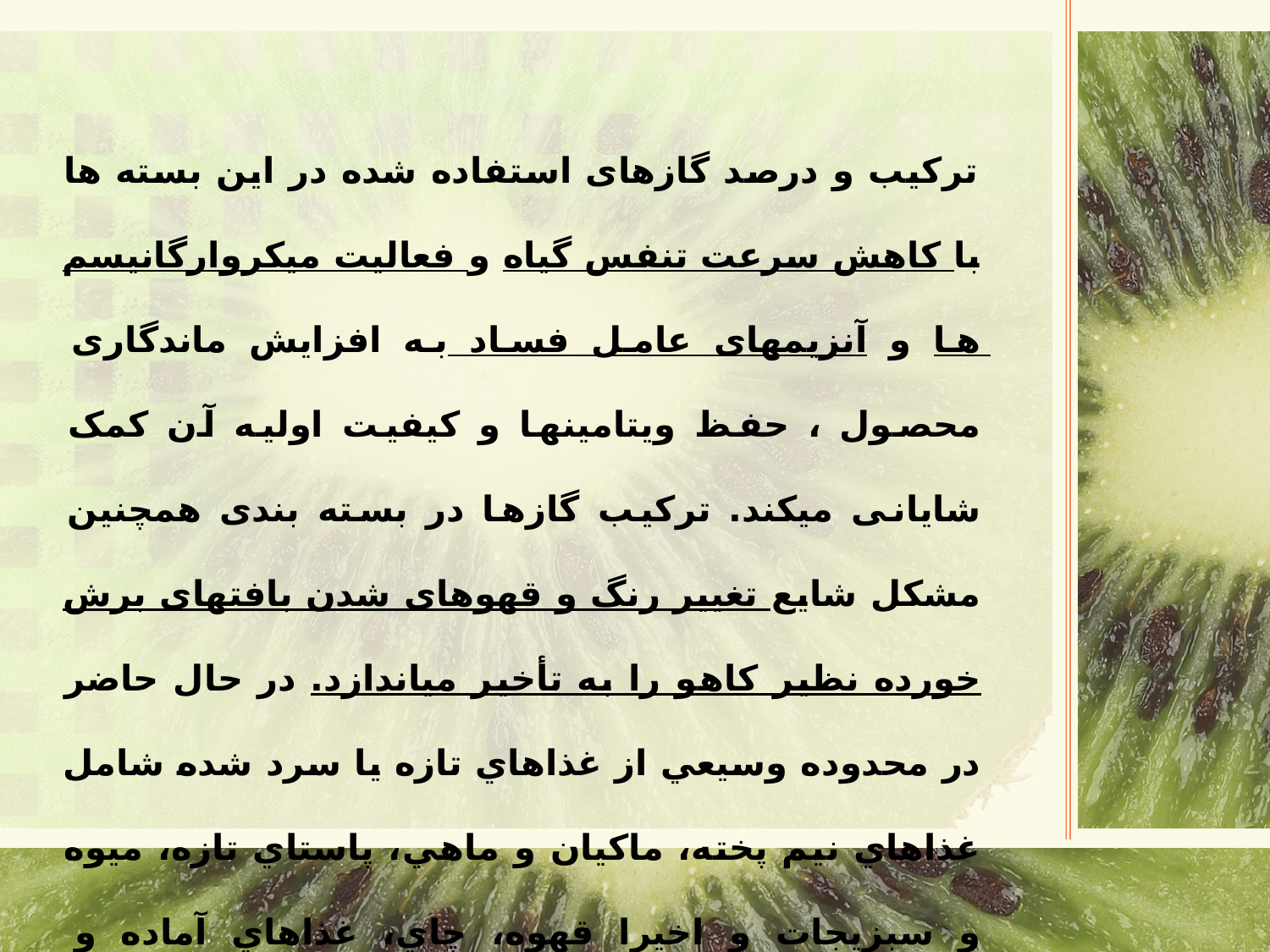

ترکیب و درصد گازهای استفاده شده در این بسته ها با کاهش سرعت تنفس گیاه و فعالیت میکروارگانیسم ها و آنزیم‏های عامل فساد به افزایش ماندگاری محصول ، حفظ ویتامین‏ها و کیفیت اولیه آن کمک شایانی میکند. ترکیب گازها در بسته بندی همچنین مشکل شایع تغییر رنگ و قهوه‏ای شدن بافتهای برش خورده نظیر کاهو را به تأخیر می‏اندازد. در حال حاضر در محدوده وسيعي از غذاهاي تازه يا سرد شده شامل غذاهاي نيم پخته، ماكيان و ماهي، پاستاي تازه، ميوه و سبزيجات و اخيرا قهوه، چاي، غذاهاي آماده و فرآورده هاي نانوايي استفاده مي شود